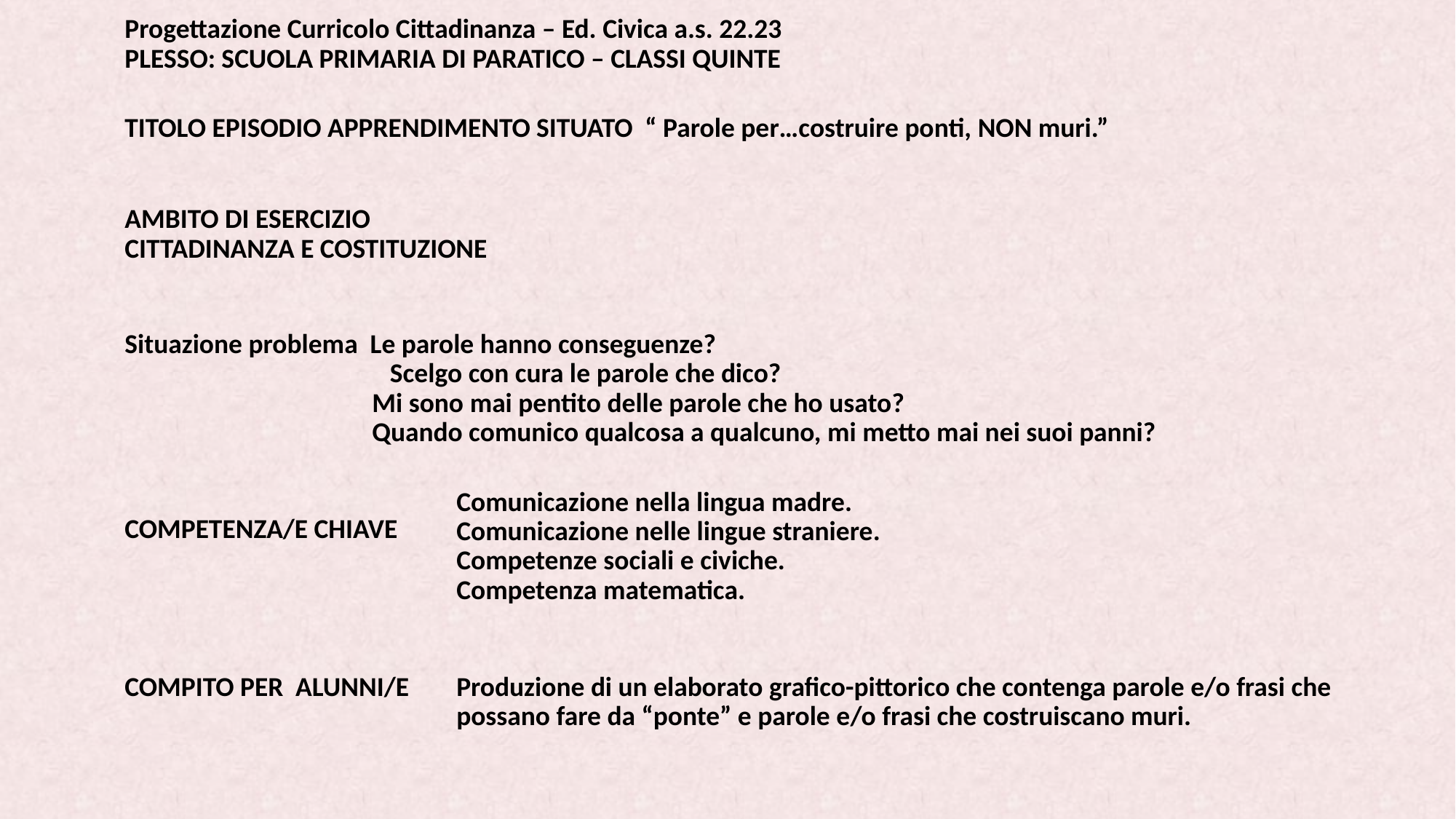

| Progettazione Curricolo Cittadinanza – Ed. Civica a.s. 22.23 PLESSO: SCUOLA PRIMARIA DI PARATICO – CLASSI QUINTE |  |
| --- | --- |
| TITOLO EPISODIO APPRENDIMENTO SITUATO “ Parole per…costruire ponti, NON muri.” |  |
|  |  |
| AMBITO DI ESERCIZIO CITTADINANZA E COSTITUZIONE |  |
| Situazione problema Le parole hanno conseguenze? Scelgo con cura le parole che dico? Mi sono mai pentito delle parole che ho usato? Quando comunico qualcosa a qualcuno, mi metto mai nei suoi panni? |  |
| COMPETENZA/E CHIAVE | Comunicazione nella lingua madre. Comunicazione nelle lingue straniere. Competenze sociali e civiche. Competenza matematica. |
| COMPITO PER ALUNNI/E | Produzione di un elaborato grafico-pittorico che contenga parole e/o frasi che possano fare da “ponte” e parole e/o frasi che costruiscano muri. |